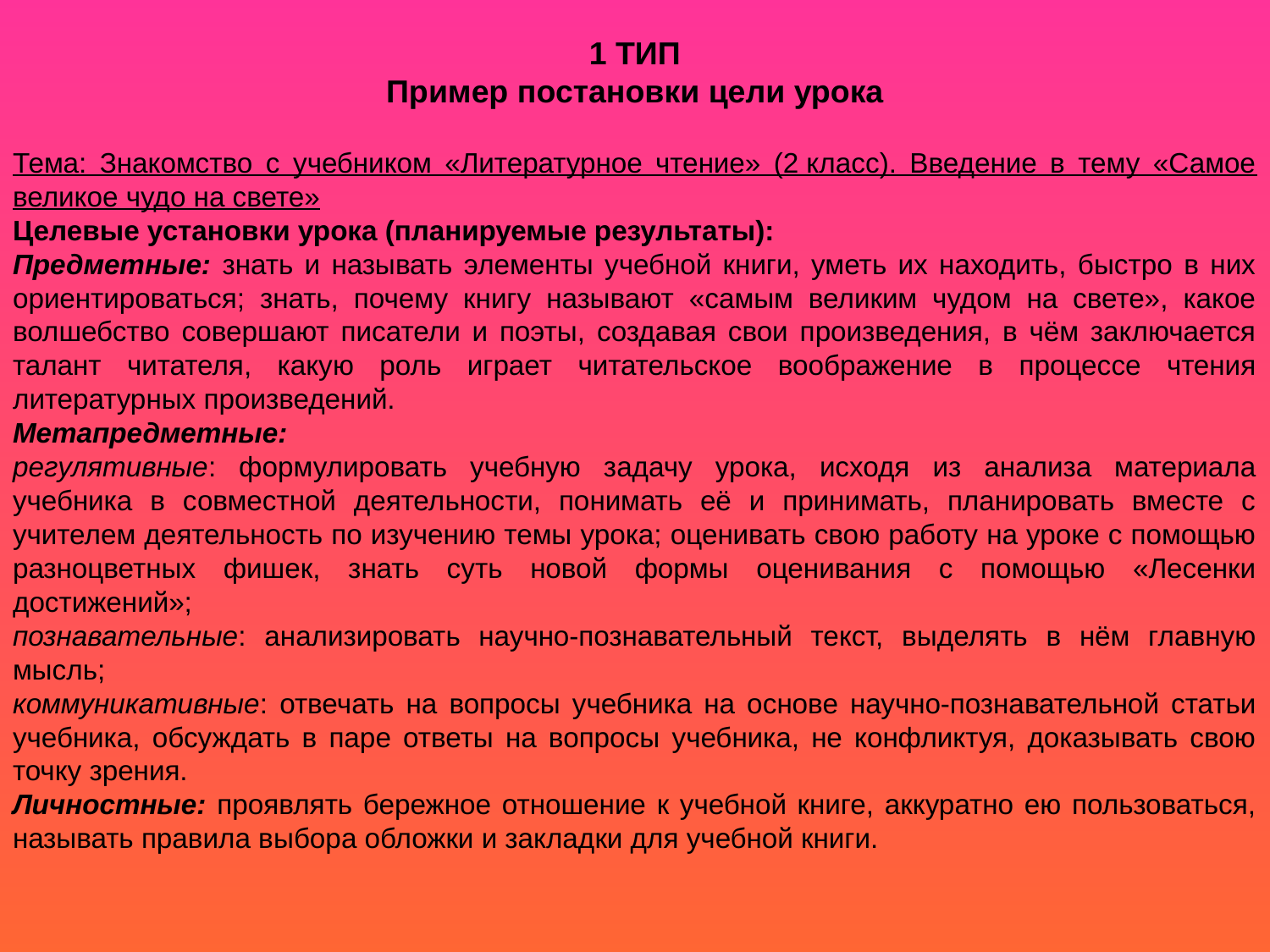

1 ТИП
Пример постановки цели урока
Тема: Знакомство с учебником «Литературное чтение» (2 класс). Введение в тему «Самое великое чудо на свете»
Целевые установки урока (планируемые результаты):
Предметные: знать и называть элементы учебной книги, уметь их находить, быстро в них ориентироваться; знать, почему книгу называют «самым великим чудом на свете», какое волшебство совершают писатели и поэты, создавая свои произведения, в чём заключается талант читателя, какую роль играет читательское воображение в процессе чтения литературных произведений.
Метапредметные:
регулятивные: формулировать учебную задачу урока, исходя из анализа материала учебника в совместной деятельности, понимать её и принимать, планировать вместе с учителем деятельность по изучению темы урока; оценивать свою работу на уроке с помощью разноцветных фишек, знать суть новой формы оценивания с помощью «Лесенки достижений»;
познавательные: анализировать научно-познавательный текст, выделять в нём главную мысль;
коммуникативные: отвечать на вопросы учебника на основе научно-познавательной статьи учебника, обсуждать в паре ответы на вопросы учебника, не конфликтуя, доказывать свою точку зрения.
Личностные: проявлять бережное отношение к учебной книге, аккуратно ею пользоваться, называть правила выбора обложки и закладки для учебной книги.